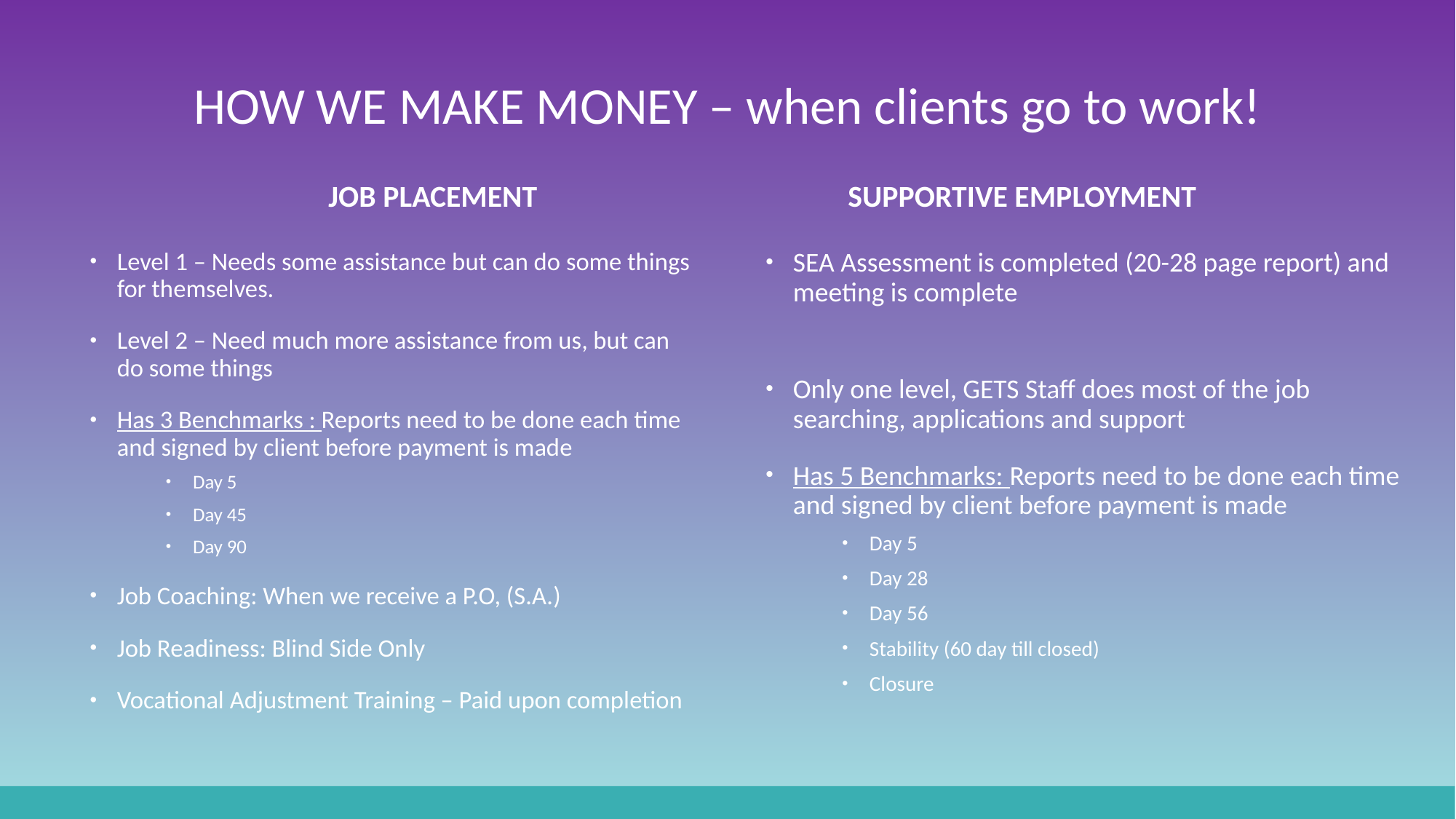

# HOW WE MAKE MONEY – when clients go to work!
JOB pLACEMENT
Supportive Employment
Level 1 – Needs some assistance but can do some things for themselves.
Level 2 – Need much more assistance from us, but can do some things
Has 3 Benchmarks : Reports need to be done each time and signed by client before payment is made
Day 5
Day 45
Day 90
Job Coaching: When we receive a P.O, (S.A.)
Job Readiness: Blind Side Only
Vocational Adjustment Training – Paid upon completion

SEA Assessment is completed (20-28 page report) and meeting is complete

Only one level, GETS Staff does most of the job searching, applications and support
Has 5 Benchmarks: Reports need to be done each time and signed by client before payment is made
Day 5
Day 28
Day 56
Stability (60 day till closed)
Closure